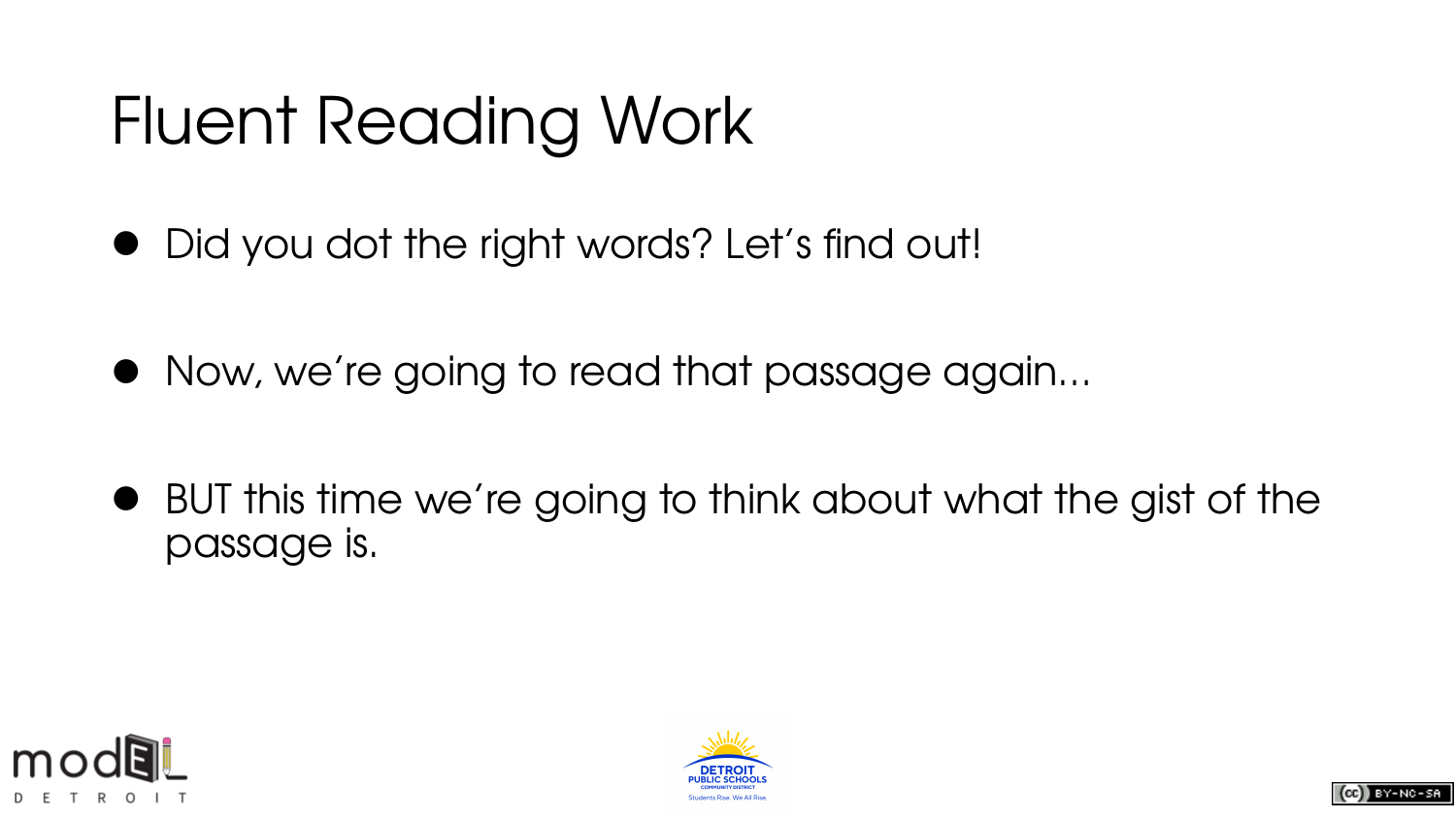

# Fluent Reading Work
Did you dot the right words? Let’s find out!

Now, we’re going to read that passage again…

BUT this time we’re going to think about what the gist of the passage is.